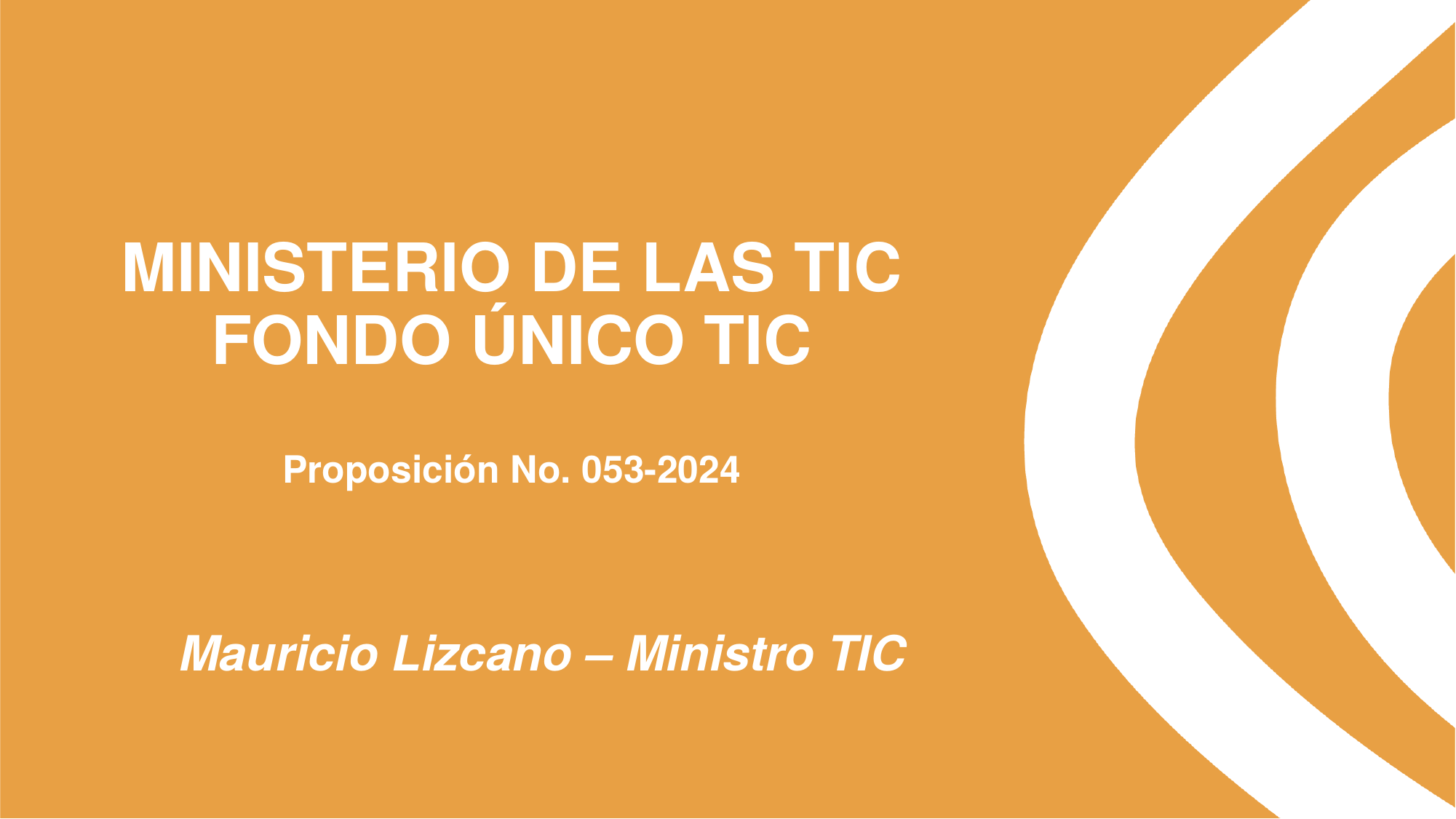

# MINISTERIO DE LAS TIC FONDO ÚNICO TIC Proposición No. 053-2024
Mauricio Lizcano – Ministro TIC